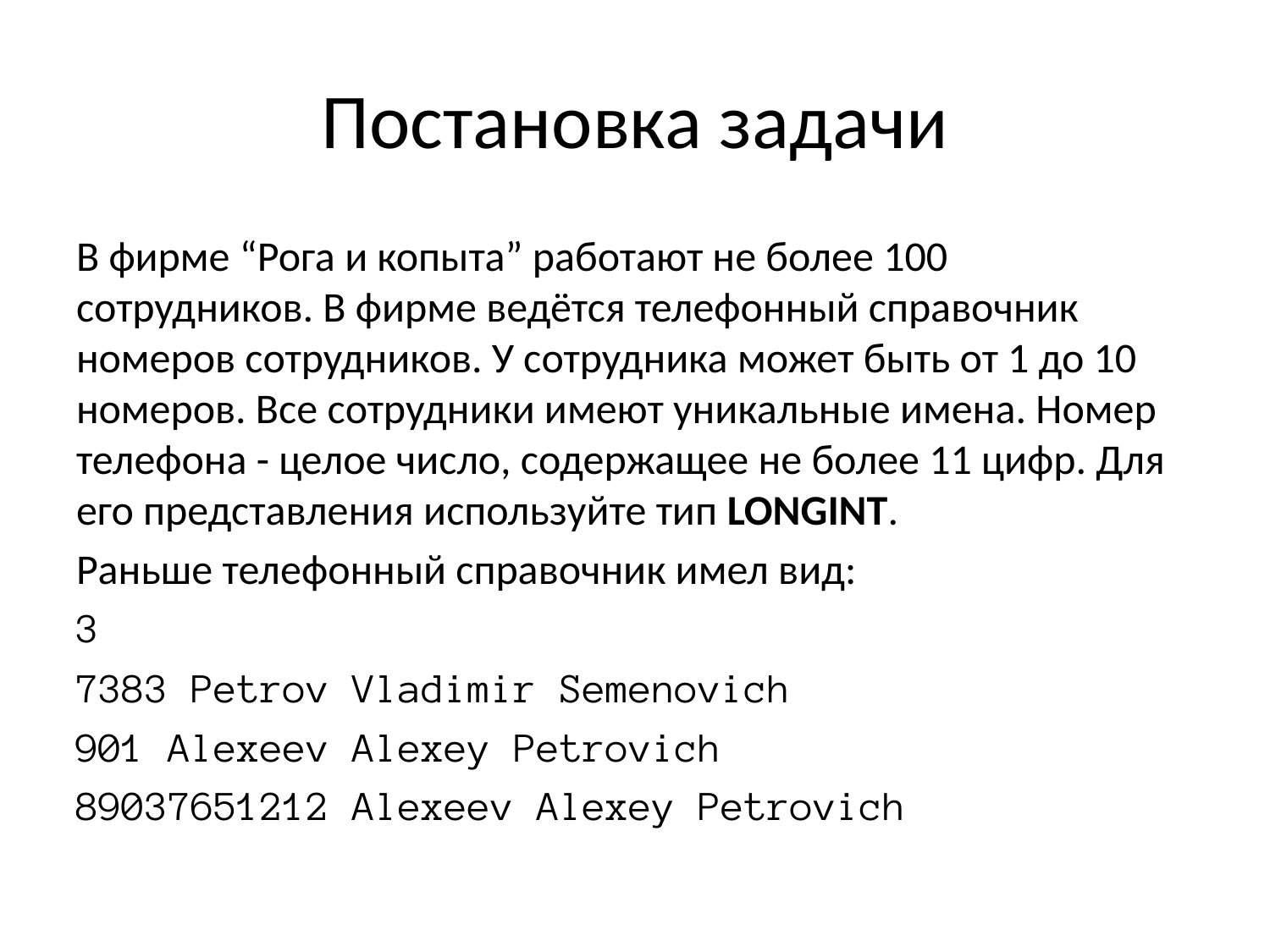

# Постановка задачи
В фирме “Рога и копыта” работают не более 100 сотрудников. В фирме ведётся телефонный справочник номеров сотрудников. У сотрудника может быть от 1 до 10 номеров. Все сотрудники имеют уникальные имена. Номер телефона - целое число, содержащее не более 11 цифр. Для его представления используйте тип LONGINT.
Раньше телефонный справочник имел вид:
3
7383 Petrov Vladimir Semenovich
901 Alexeev Alexey Petrovich
89037651212 Alexeev Alexey Petrovich